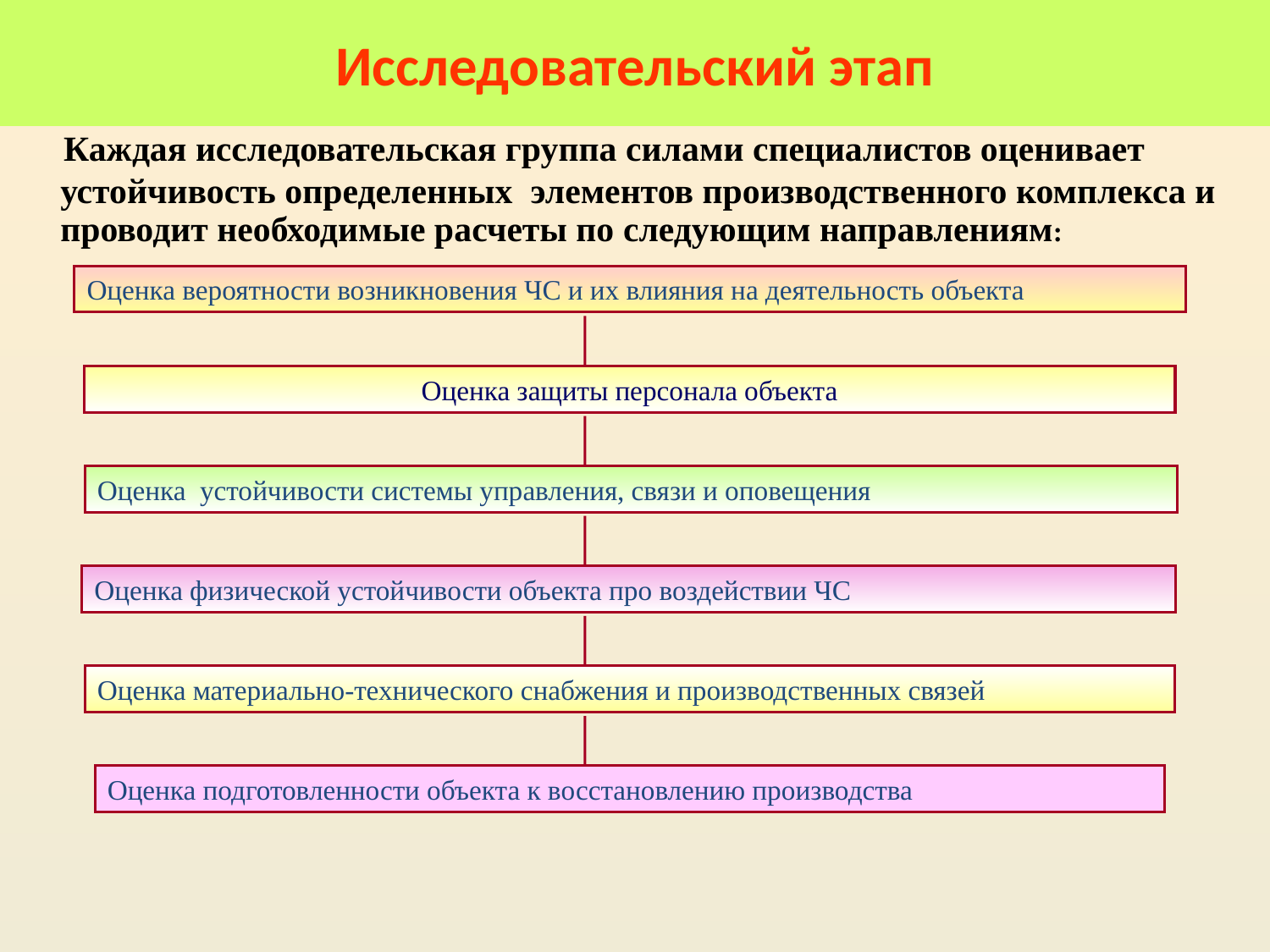

# Исследовательский этап
    Каждая исследовательская группа силами специалистов оценивает устойчивость определенных  элементов производственного комплекса и проводит необходимые расчеты по следующим направлениям:

Оценка вероятности возникновения ЧС и их влияния на деятельность объекта

Оценка защиты персонала объекта

Оценка  устойчивости системы управления, связи и оповещения

Оценка физической устойчивости объекта про воздействии ЧС

Оценка материально-технического снабжения и производственных связей

Оценка подготовленности объекта к восстановлению производства